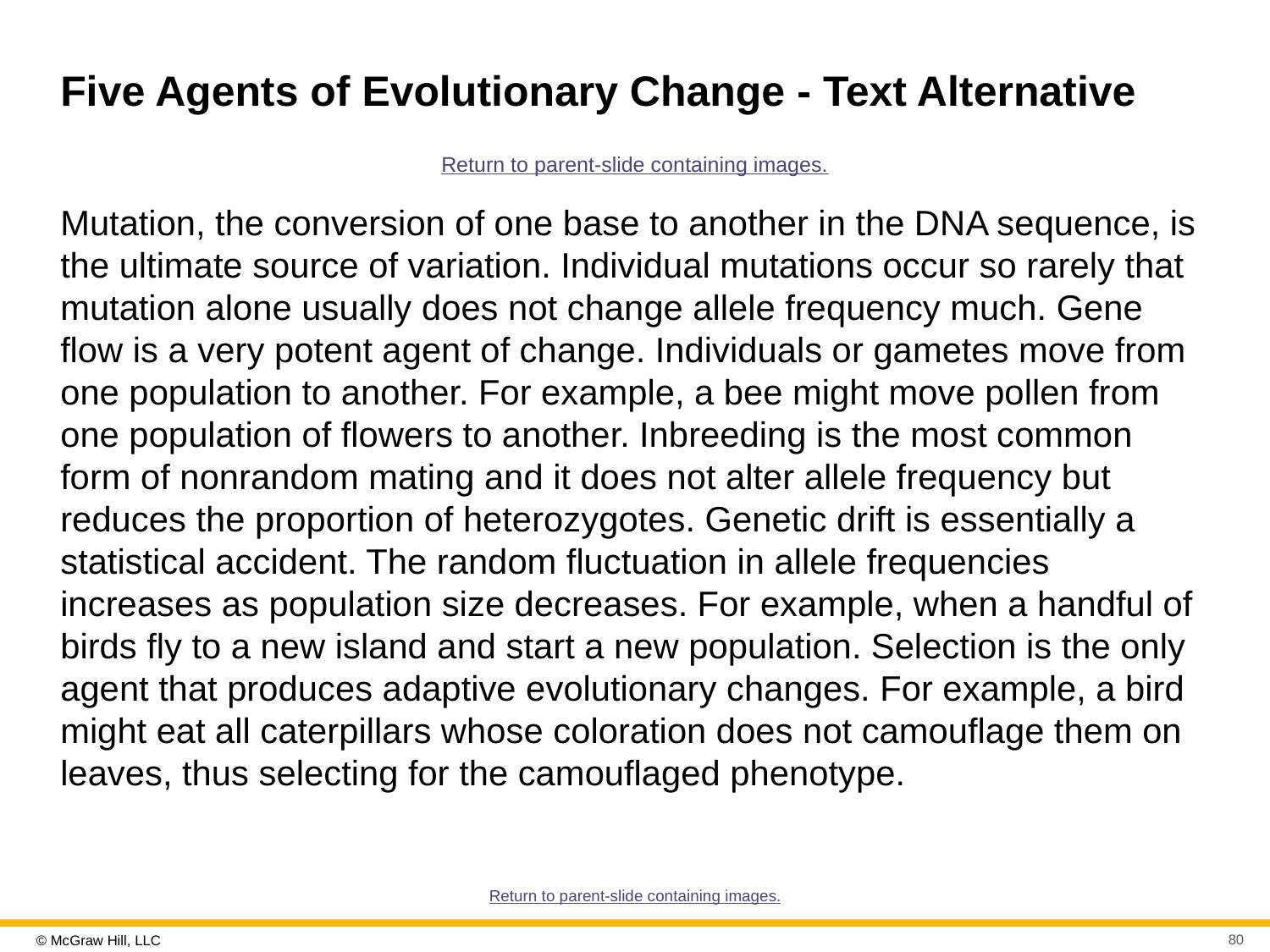

# Five Agents of Evolutionary Change - Text Alternative
Return to parent-slide containing images.
Mutation, the conversion of one base to another in the DNA sequence, is the ultimate source of variation. Individual mutations occur so rarely that mutation alone usually does not change allele frequency much. Gene flow is a very potent agent of change. Individuals or gametes move from one population to another. For example, a bee might move pollen from one population of flowers to another. Inbreeding is the most common form of nonrandom mating and it does not alter allele frequency but reduces the proportion of heterozygotes. Genetic drift is essentially a statistical accident. The random fluctuation in allele frequencies increases as population size decreases. For example, when a handful of birds fly to a new island and start a new population. Selection is the only agent that produces adaptive evolutionary changes. For example, a bird might eat all caterpillars whose coloration does not camouflage them on leaves, thus selecting for the camouflaged phenotype.
Return to parent-slide containing images.
80